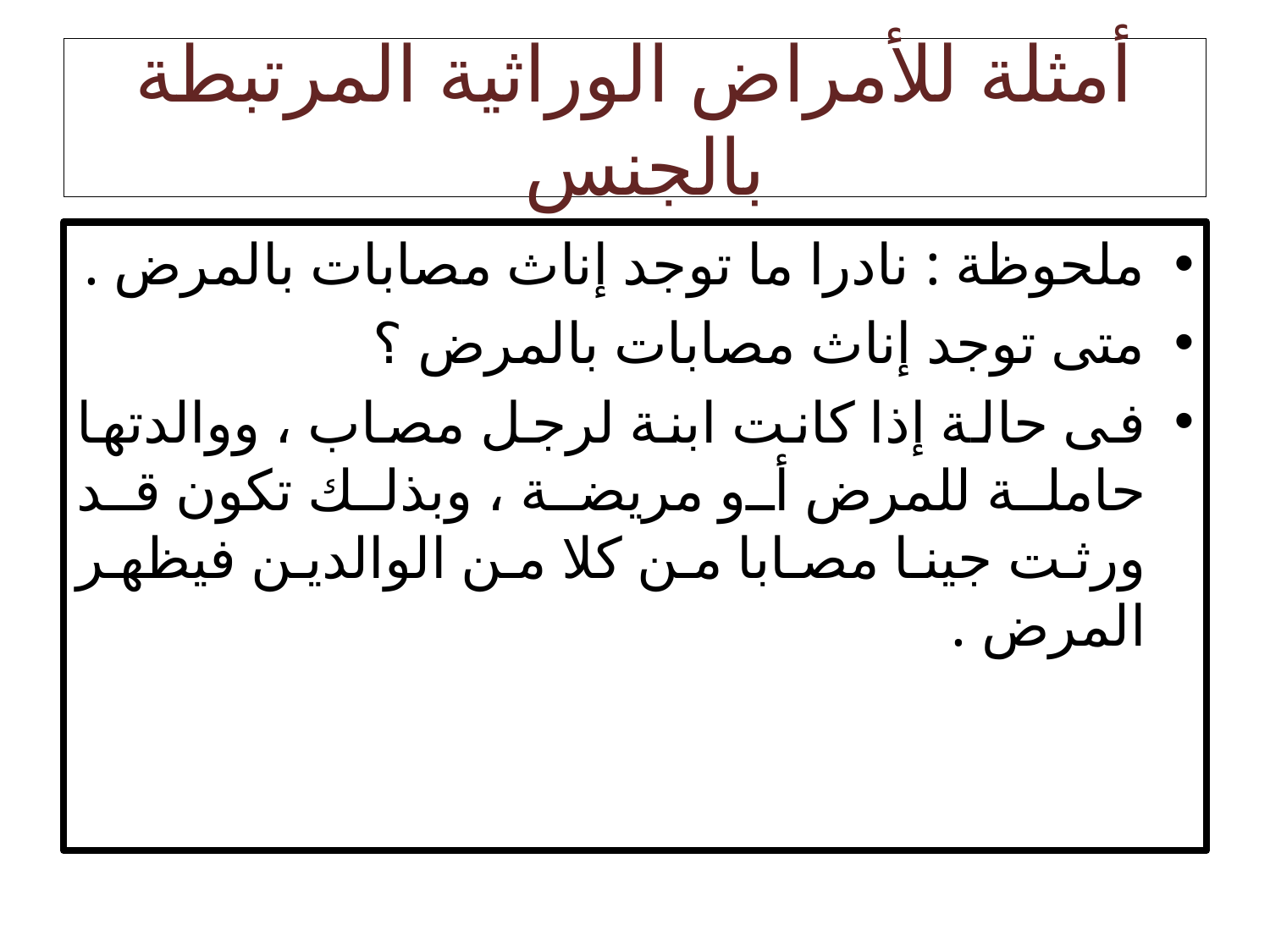

# أمثلة للأمراض الوراثية المرتبطة بالجنس
ملحوظة : نادرا ما توجد إناث مصابات بالمرض .
متى توجد إناث مصابات بالمرض ؟
فى حالة إذا كانت ابنة لرجل مصاب ، ووالدتها حاملة للمرض أو مريضة ، وبذلك تكون قد ورثت جينا مصابا من كلا من الوالدين فيظهر المرض .